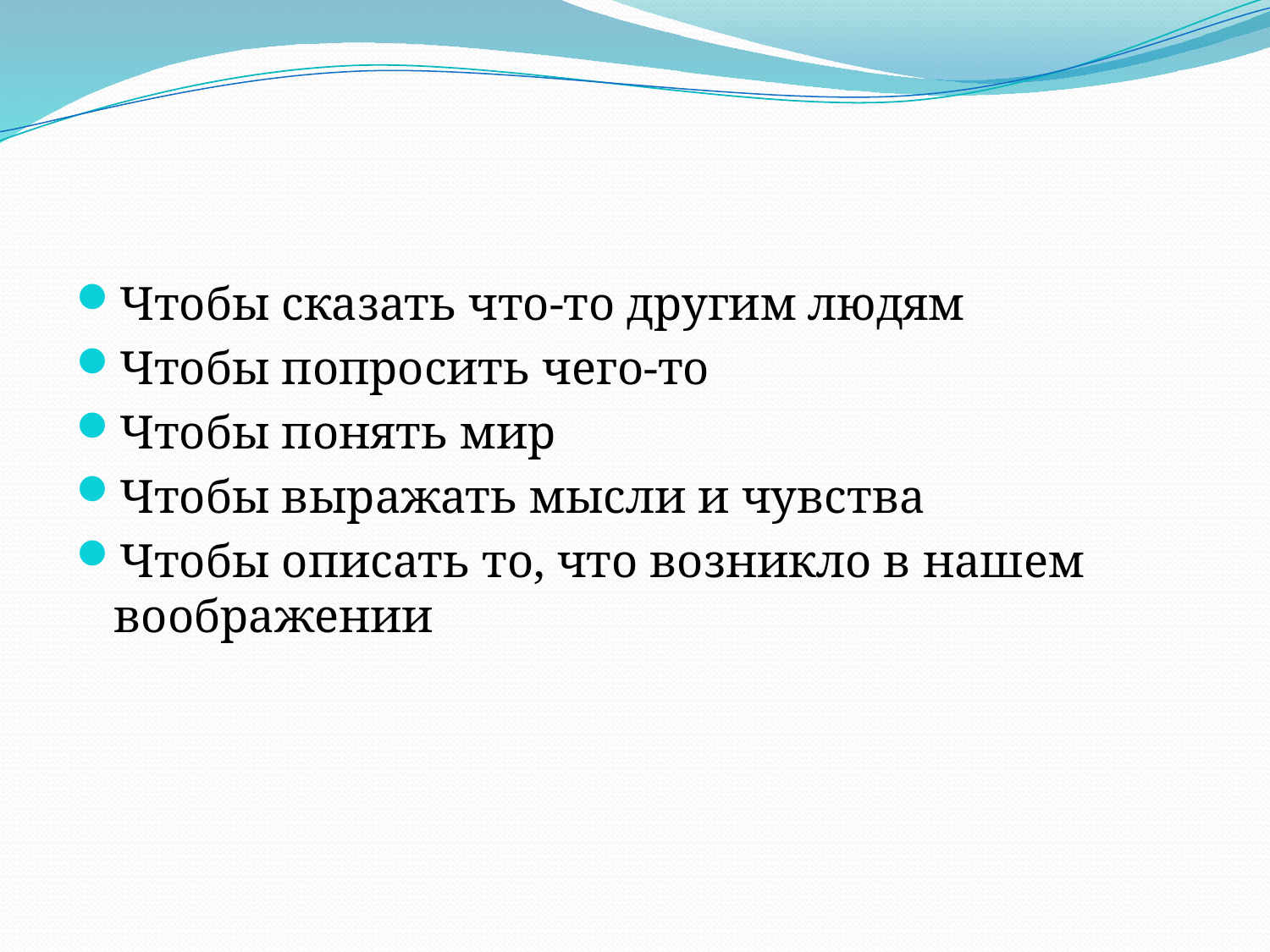

#
Чтобы сказать что-то другим людям
Чтобы попросить чего-то
Чтобы понять мир
Чтобы выражать мысли и чувства
Чтобы описать то, что возникло в нашем воображении